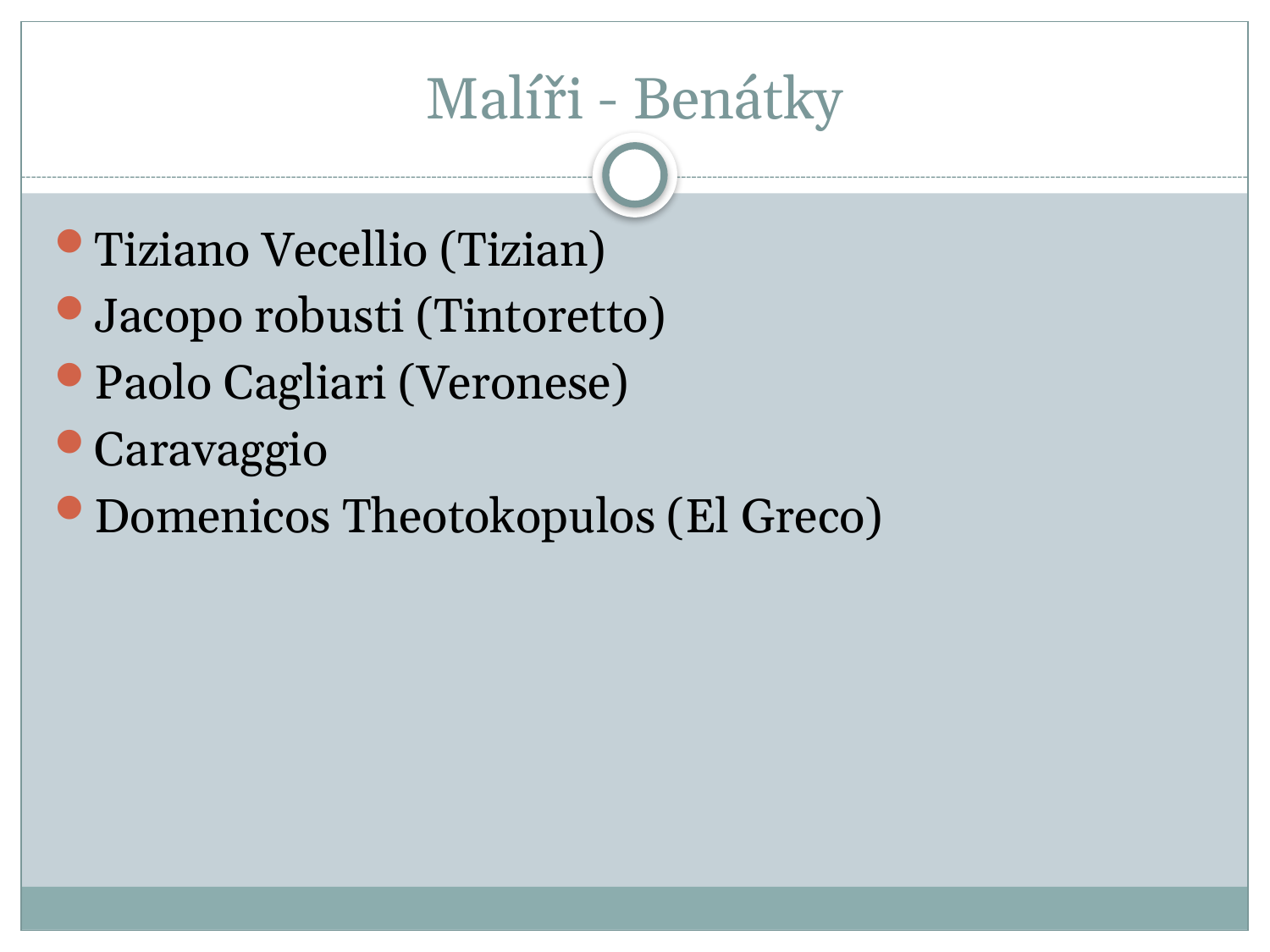

# Malíři - Benátky
Tiziano Vecellio (Tizian)
Jacopo robusti (Tintoretto)
Paolo Cagliari (Veronese)
Caravaggio
Domenicos Theotokopulos (El Greco)